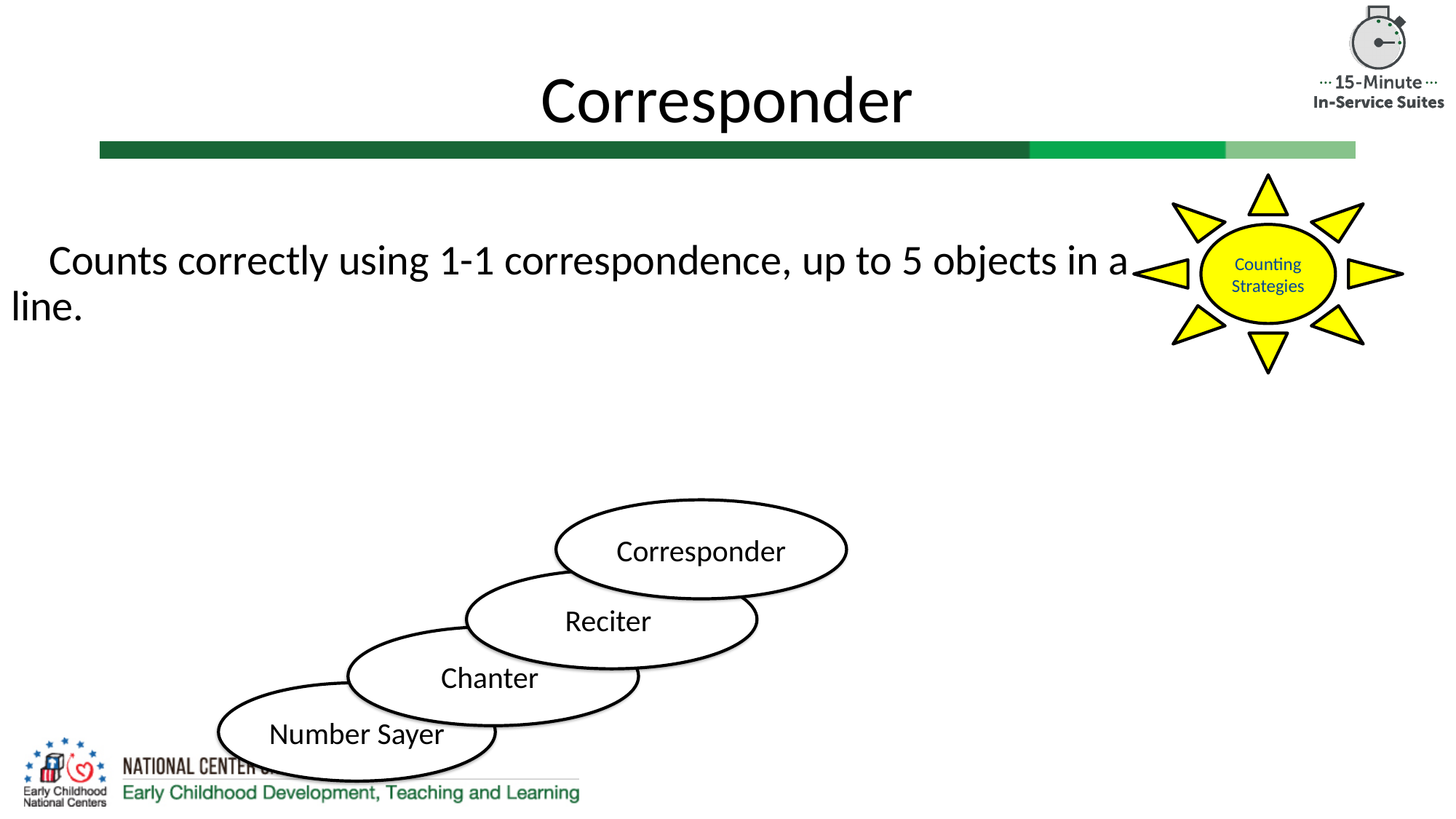

# Corresponder

Counting
Strategies
Counts correctly using 1-1 correspondence, up to 5 objects in a line.

Corresponder

Reciter

Chanter

Number Sayer